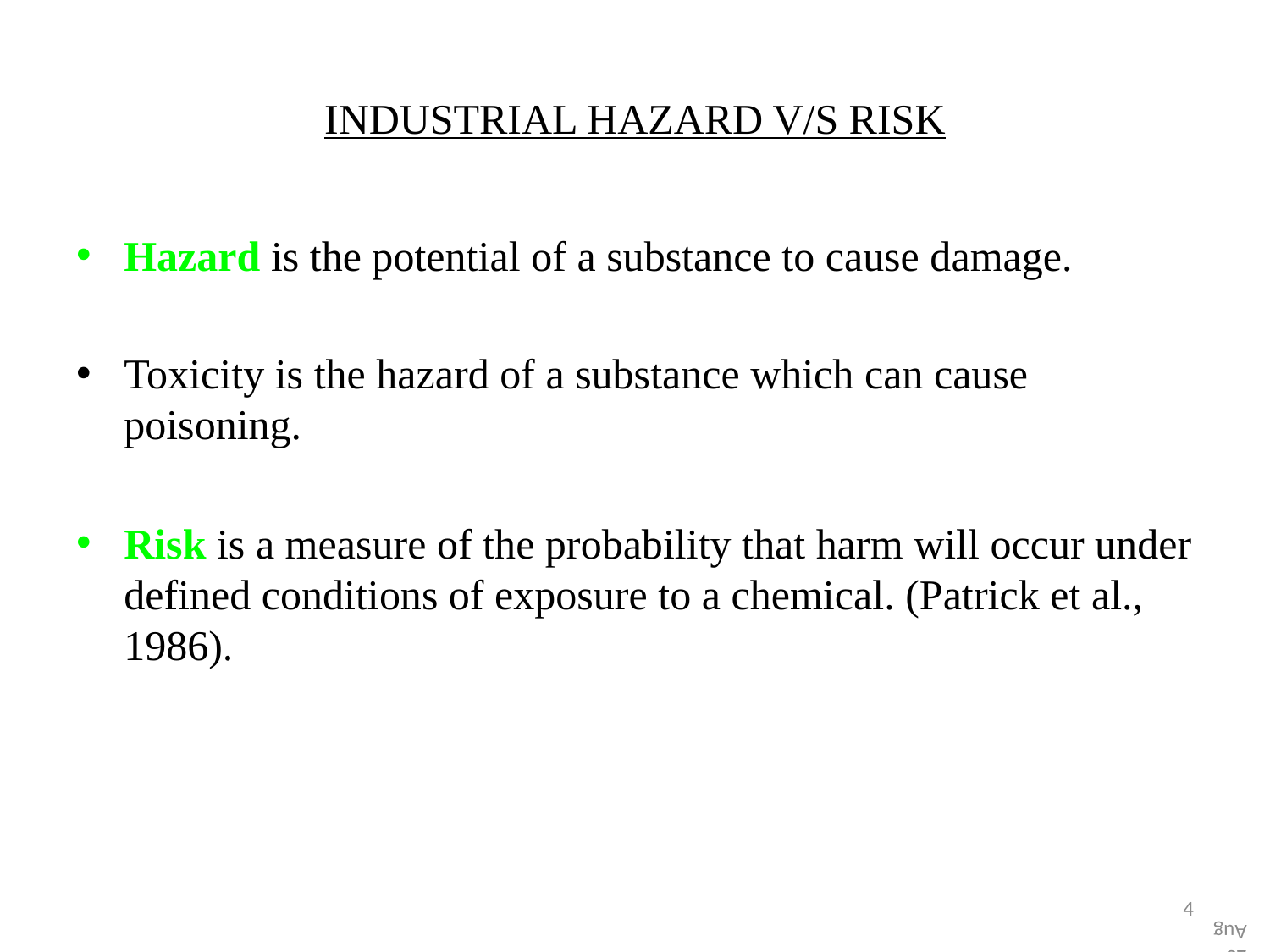

# INDUSTRIAL HAZARD V/S RISK
Hazard is the potential of a substance to cause damage.

Toxicity is the hazard of a substance which can cause poisoning.

Risk is a measure of the probability that harm will occur under defined conditions of exposure to a chemical. (Patrick et al., 1986).

4
25-Aug